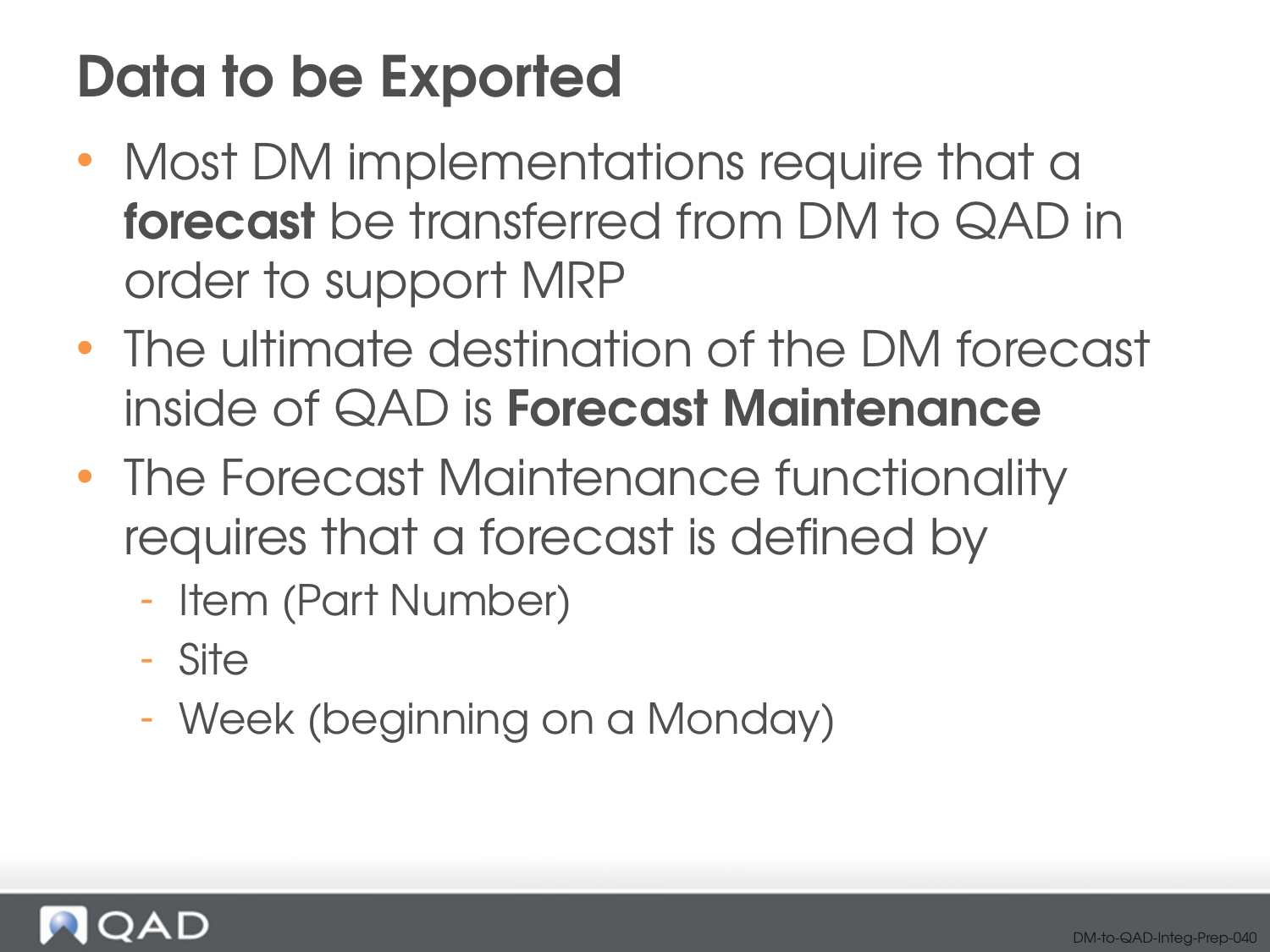

# Data to be Exported
Most DM implementations require that a forecast be transferred from DM to QAD in order to support MRP
The ultimate destination of the DM forecast inside of QAD is Forecast Maintenance
The Forecast Maintenance functionality requires that a forecast is defined by
Item (Part Number)
Site
Week (beginning on a Monday)
DM-to-QAD-Integ-Prep-040